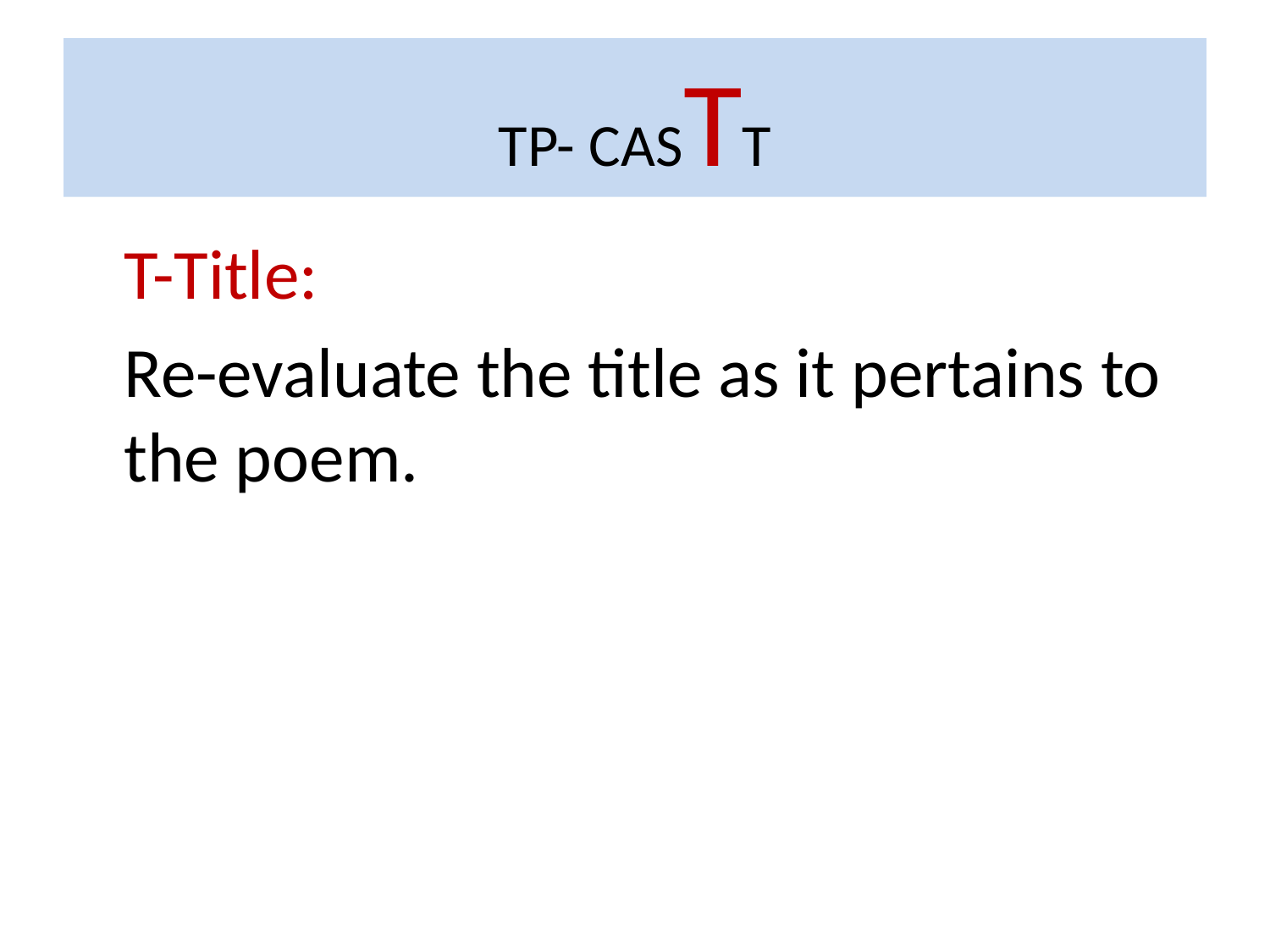

# TP- CASTT
   T-Title:
   Re-evaluate the title as it pertains to the poem.